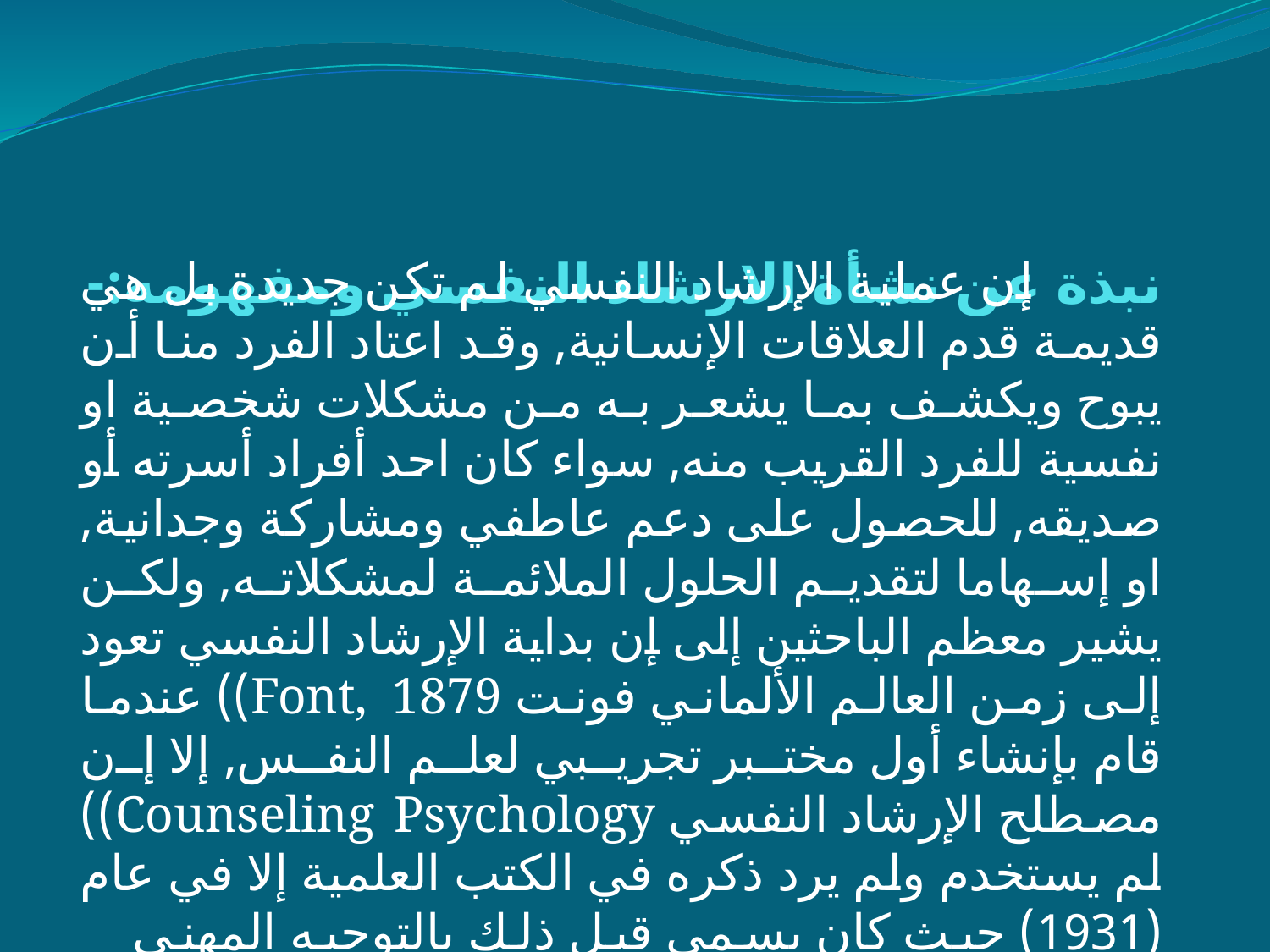

# نبذة عن نشأة الارشاد النفسي ومفهومه:-
          إن عملية الإرشاد النفسي لم تكن جديدة بل هي قديمة قدم العلاقات الإنسانية, وقد اعتاد الفرد منا أن يبوح ويكشف بما يشعر به من مشكلات شخصية او نفسية للفرد القريب منه, سواء كان احد أفراد أسرته أو صديقه, للحصول على دعم عاطفي ومشاركة وجدانية, او إسهاما لتقديم الحلول الملائمة لمشكلاته, ولكن يشير معظم الباحثين إلى إن بداية الإرشاد النفسي تعود إلى زمن العالم الألماني فونت Font, 1879)) عندما قام بإنشاء أول مختبر تجريبي لعلم النفس, إلا إن مصطلح الإرشاد النفسي Counseling Psychology)) لم يستخدم ولم يرد ذكره في الكتب العلمية إلا في عام (1931) حيث كان يسمى قبل ذلك بالتوجيه المهني     (Vocational Guidance).